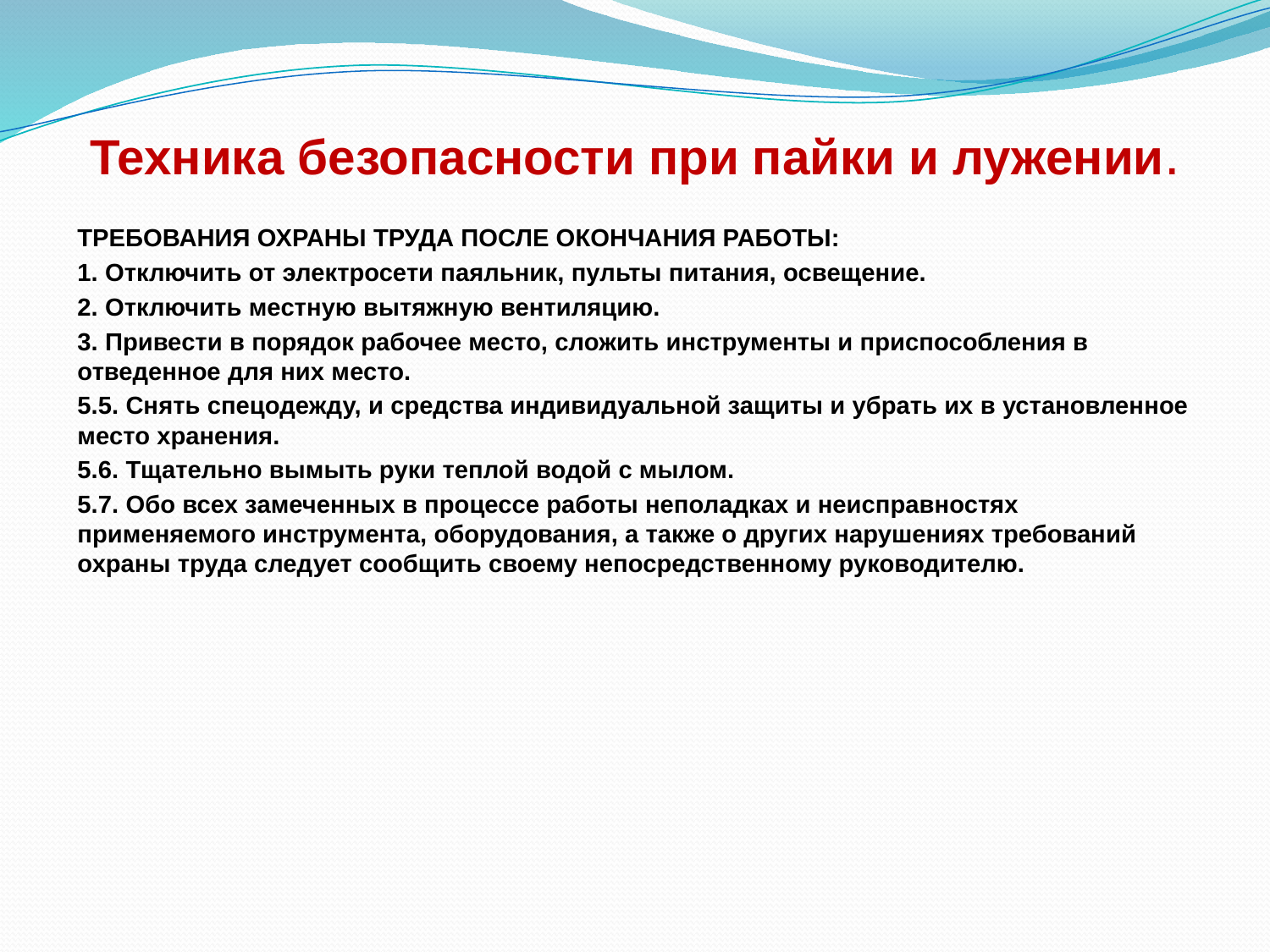

# Техника безопасности при пайки и лужении.
ТРЕБОВАНИЯ ОХРАНЫ ТРУДА ПОСЛЕ ОКОНЧАНИЯ РАБОТЫ:
1. Отключить от электросети паяльник, пульты питания, освещение.
2. Отключить местную вытяжную вентиляцию.
3. Привести в порядок рабочее место, сложить инструменты и приспособления в отведенное для них место.
5.5. Снять спецодежду, и средства индивидуальной защиты и убрать их в установленное место хранения.
5.6. Тщательно вымыть руки теплой водой с мылом.
5.7. Обо всех замеченных в процессе работы неполадках и неисправностях применяемого инструмента, оборудования, а также о других нарушениях требований охраны труда следует сообщить своему непосредственному руководителю.